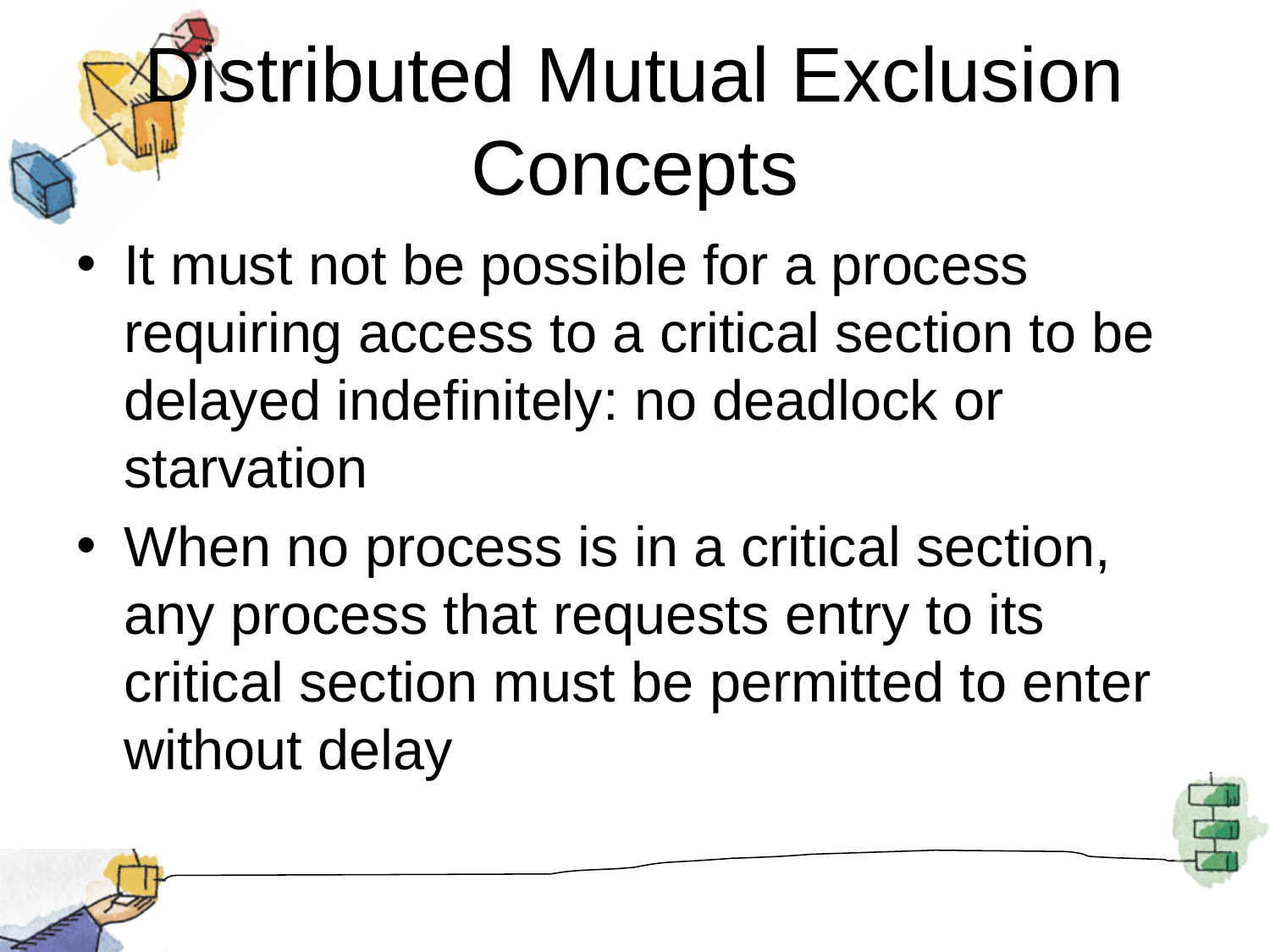

# Distributed Mutual Exclusion Concepts
It must not be possible for a process requiring access to a critical section to be delayed indefinitely: no deadlock or starvation
When no process is in a critical section, any process that requests entry to its critical section must be permitted to enter without delay